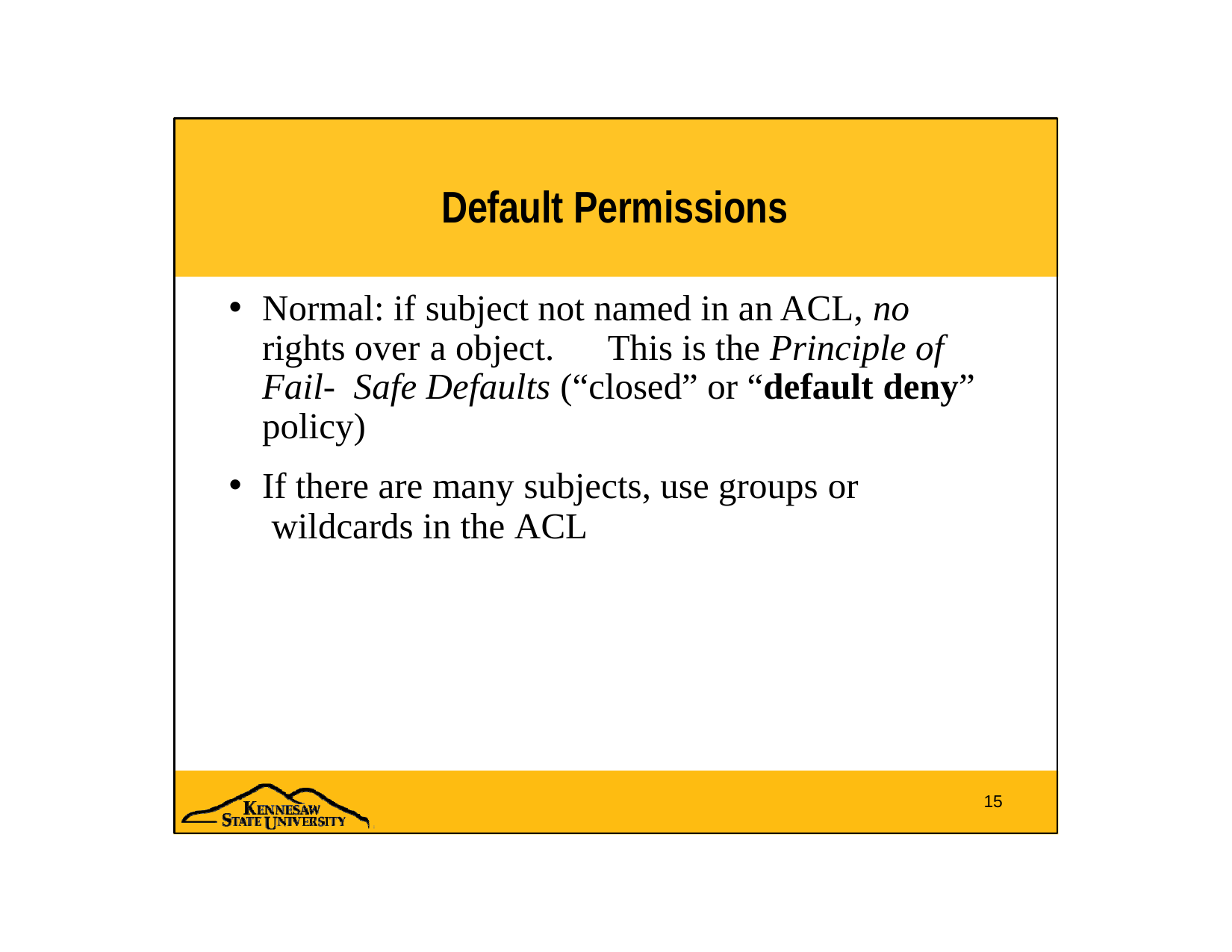

# Default Permissions
Normal: if subject not named in an ACL, no  rights over a object.	This is the Principle of Fail-  Safe Defaults (“closed” or “default deny” policy)
If there are many subjects, use groups or  wildcards in the ACL

15